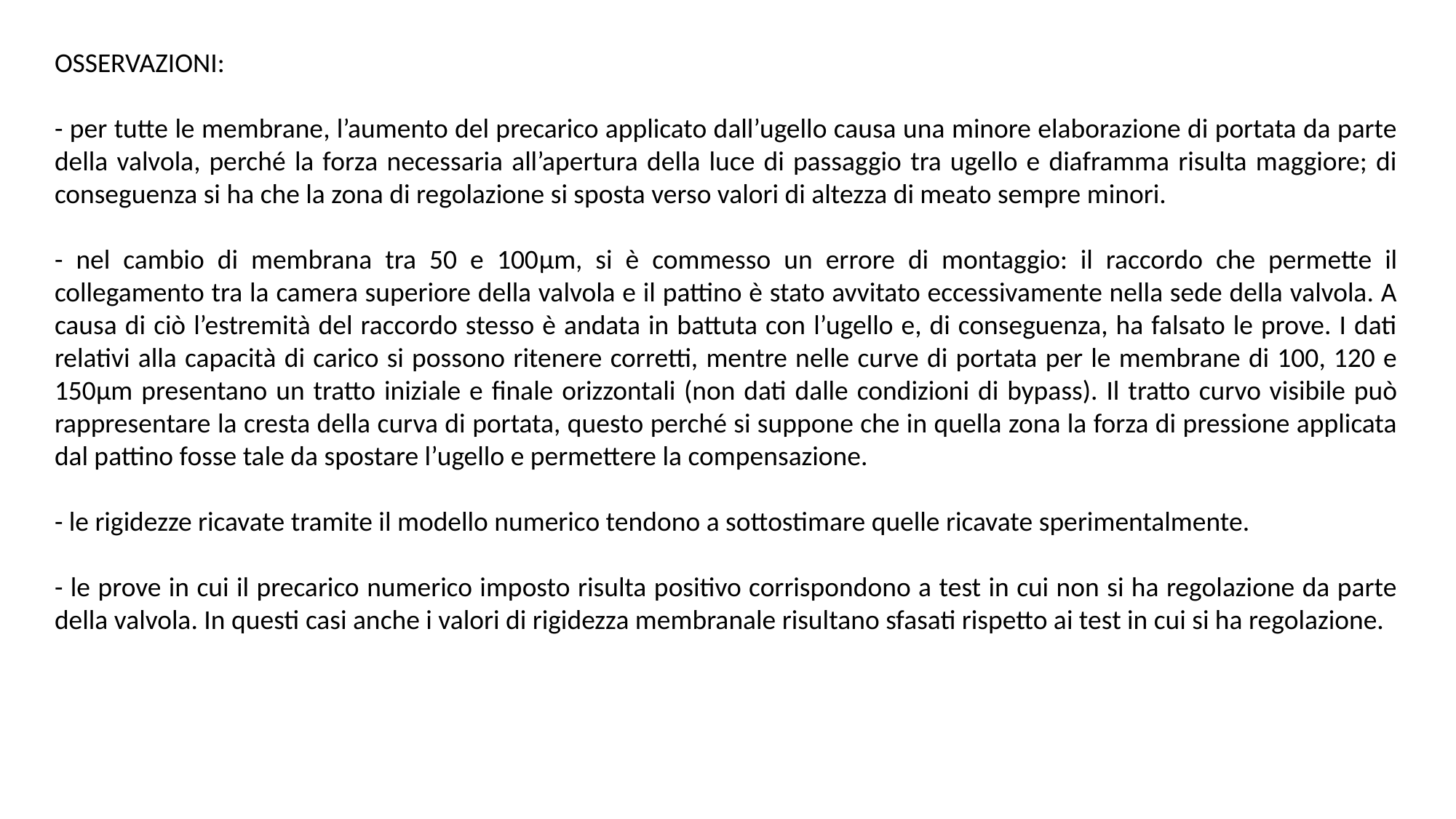

OSSERVAZIONI:

- per tutte le membrane, l’aumento del precarico applicato dall’ugello causa una minore elaborazione di portata da parte della valvola, perché la forza necessaria all’apertura della luce di passaggio tra ugello e diaframma risulta maggiore; di conseguenza si ha che la zona di regolazione si sposta verso valori di altezza di meato sempre minori.

- nel cambio di membrana tra 50 e 100μm, si è commesso un errore di montaggio: il raccordo che permette il collegamento tra la camera superiore della valvola e il pattino è stato avvitato eccessivamente nella sede della valvola. A causa di ciò l’estremità del raccordo stesso è andata in battuta con l’ugello e, di conseguenza, ha falsato le prove. I dati relativi alla capacità di carico si possono ritenere corretti, mentre nelle curve di portata per le membrane di 100, 120 e 150μm presentano un tratto iniziale e finale orizzontali (non dati dalle condizioni di bypass). Il tratto curvo visibile può rappresentare la cresta della curva di portata, questo perché si suppone che in quella zona la forza di pressione applicata dal pattino fosse tale da spostare l’ugello e permettere la compensazione.

- le rigidezze ricavate tramite il modello numerico tendono a sottostimare quelle ricavate sperimentalmente.

- le prove in cui il precarico numerico imposto risulta positivo corrispondono a test in cui non si ha regolazione da parte della valvola. In questi casi anche i valori di rigidezza membranale risultano sfasati rispetto ai test in cui si ha regolazione.